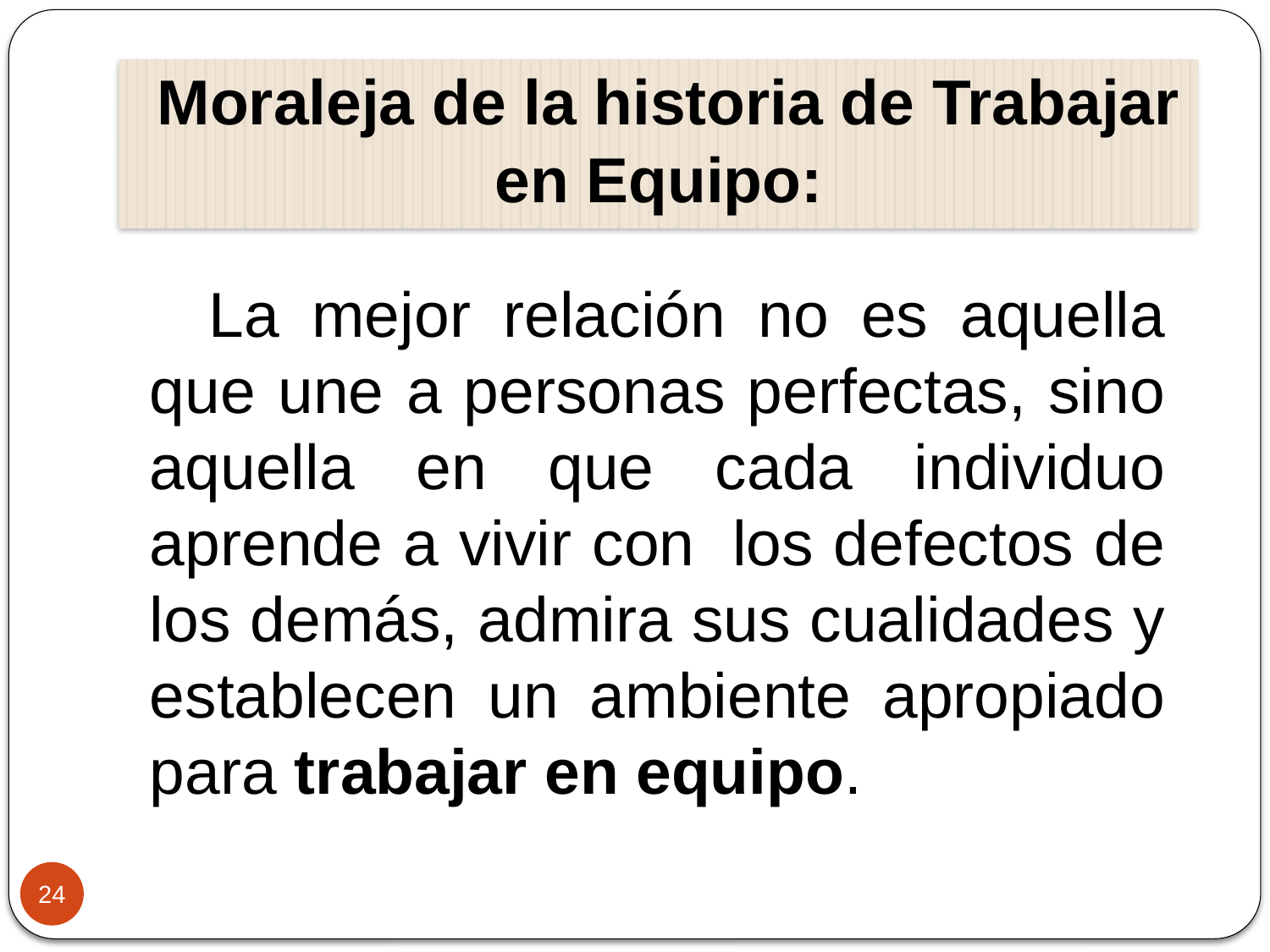

# Moraleja de la historia de Trabajar en Equipo:
   La mejor relación no es aquella que une a personas perfectas, sino aquella en que cada individuo aprende a vivir con  los defectos de los demás, admira sus cualidades y establecen un ambiente apropiado para trabajar en equipo.

24